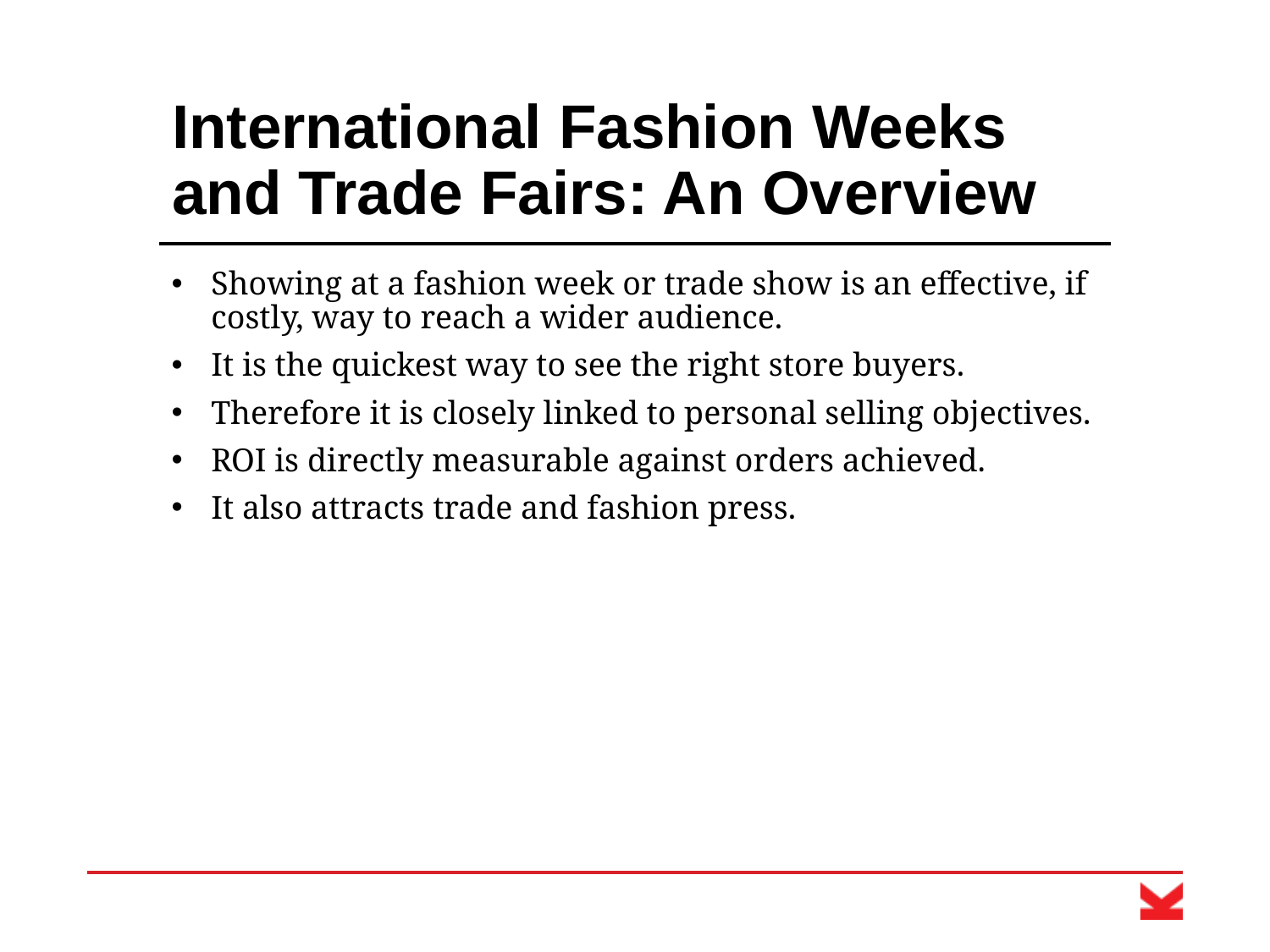

# International Fashion Weeks and Trade Fairs: An Overview
Showing at a fashion week or trade show is an effective, if costly, way to reach a wider audience.
It is the quickest way to see the right store buyers.
Therefore it is closely linked to personal selling objectives.
ROI is directly measurable against orders achieved.
It also attracts trade and fashion press.